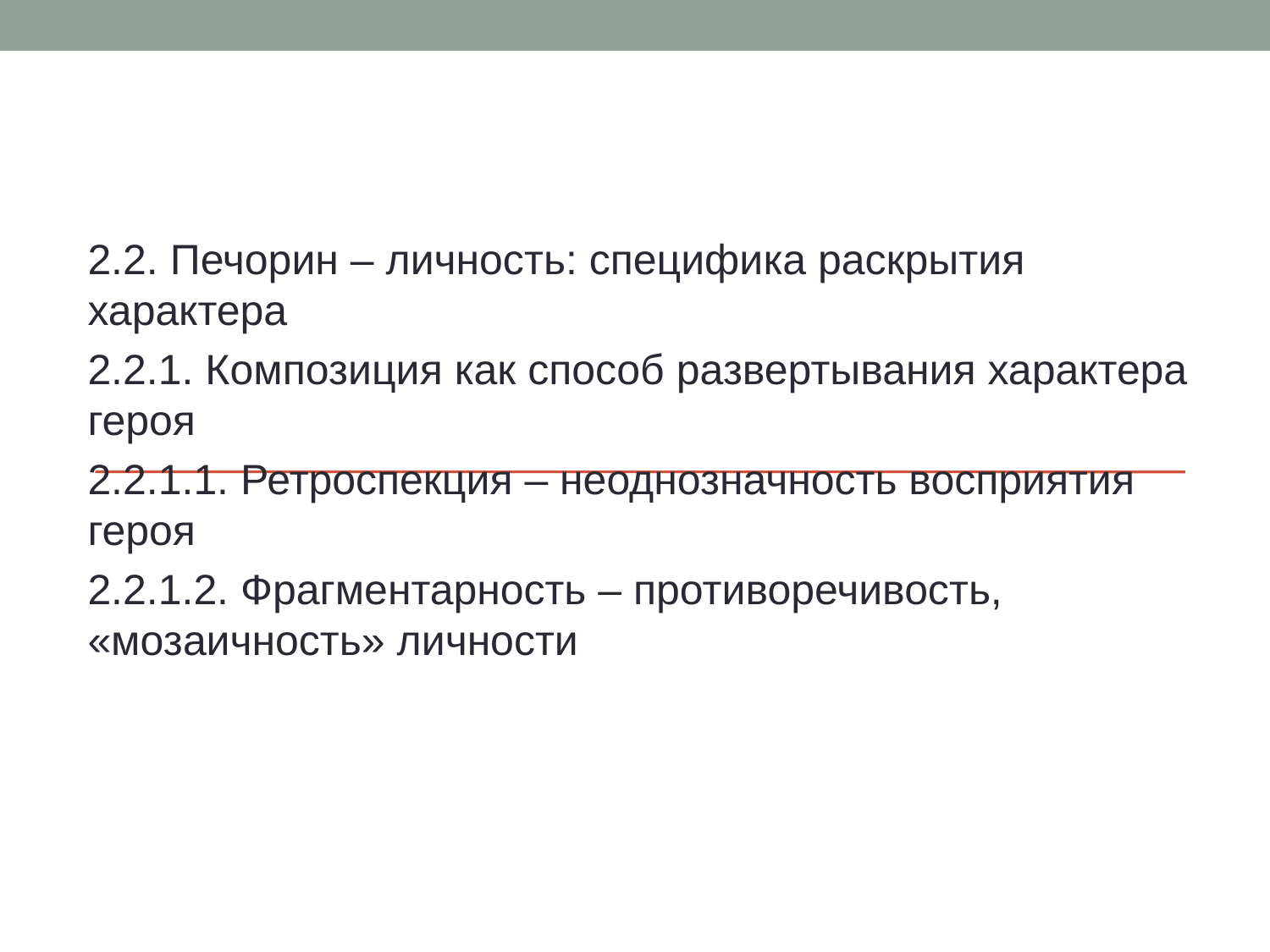

2.2. Печорин – личность: специфика раскрытия характера
2.2.1. Композиция как способ развертывания характера героя
2.2.1.1. Ретроспекция – неоднозначность восприятия героя
2.2.1.2. Фрагментарность – противоречивость, «мозаичность» личности